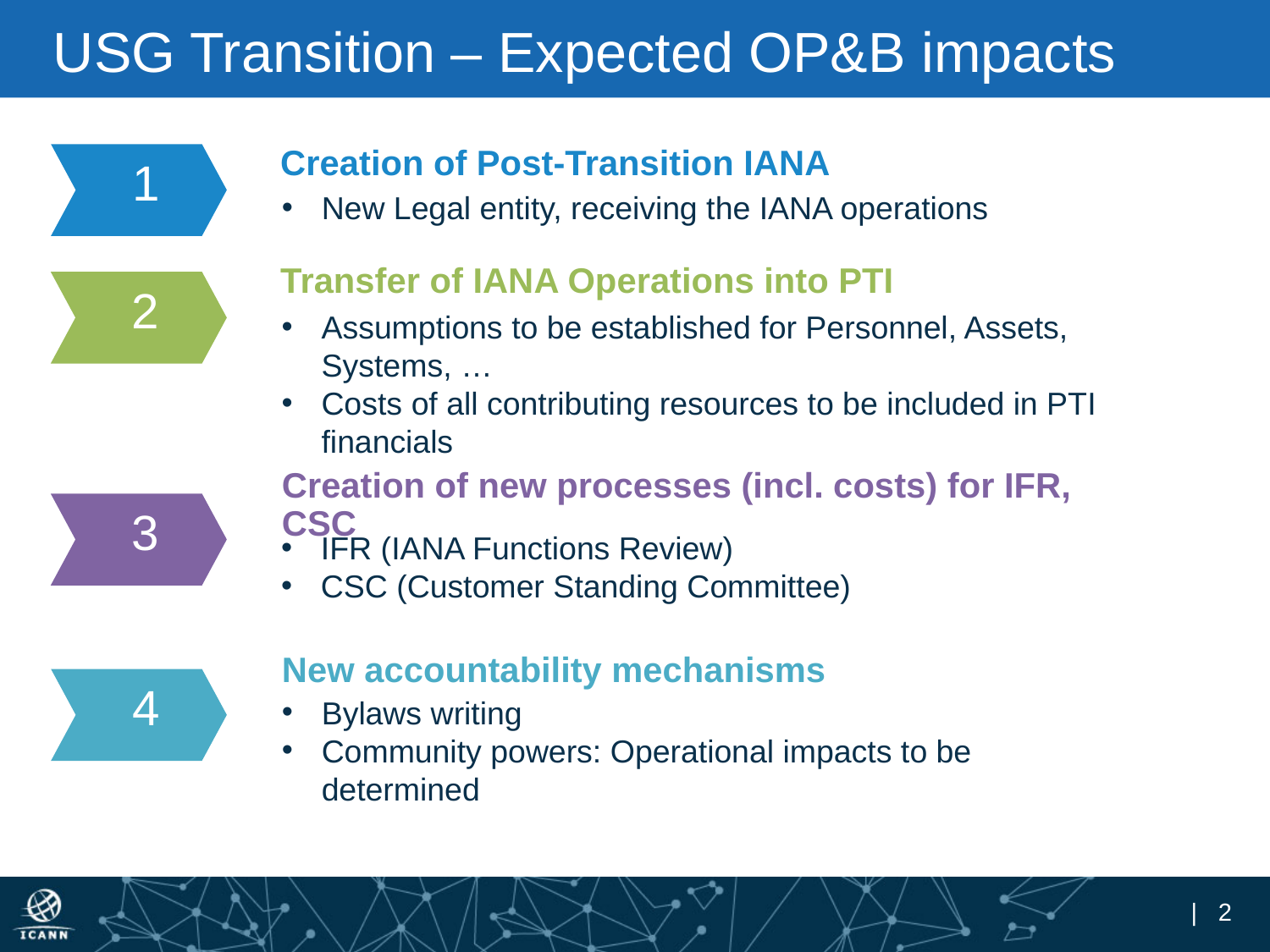

# USG Transition – Expected OP&B impacts
Creation of Post-Transition IANA
New Legal entity, receiving the IANA operations
1
Transfer of IANA Operations into PTI
Assumptions to be established for Personnel, Assets, Systems, …
Costs of all contributing resources to be included in PTI financials
2
Creation of new processes (incl. costs) for IFR, CSC
IFR (IANA Functions Review)
CSC (Customer Standing Committee)
3
New accountability mechanisms
Bylaws writing
Community powers: Operational impacts to be determined
4